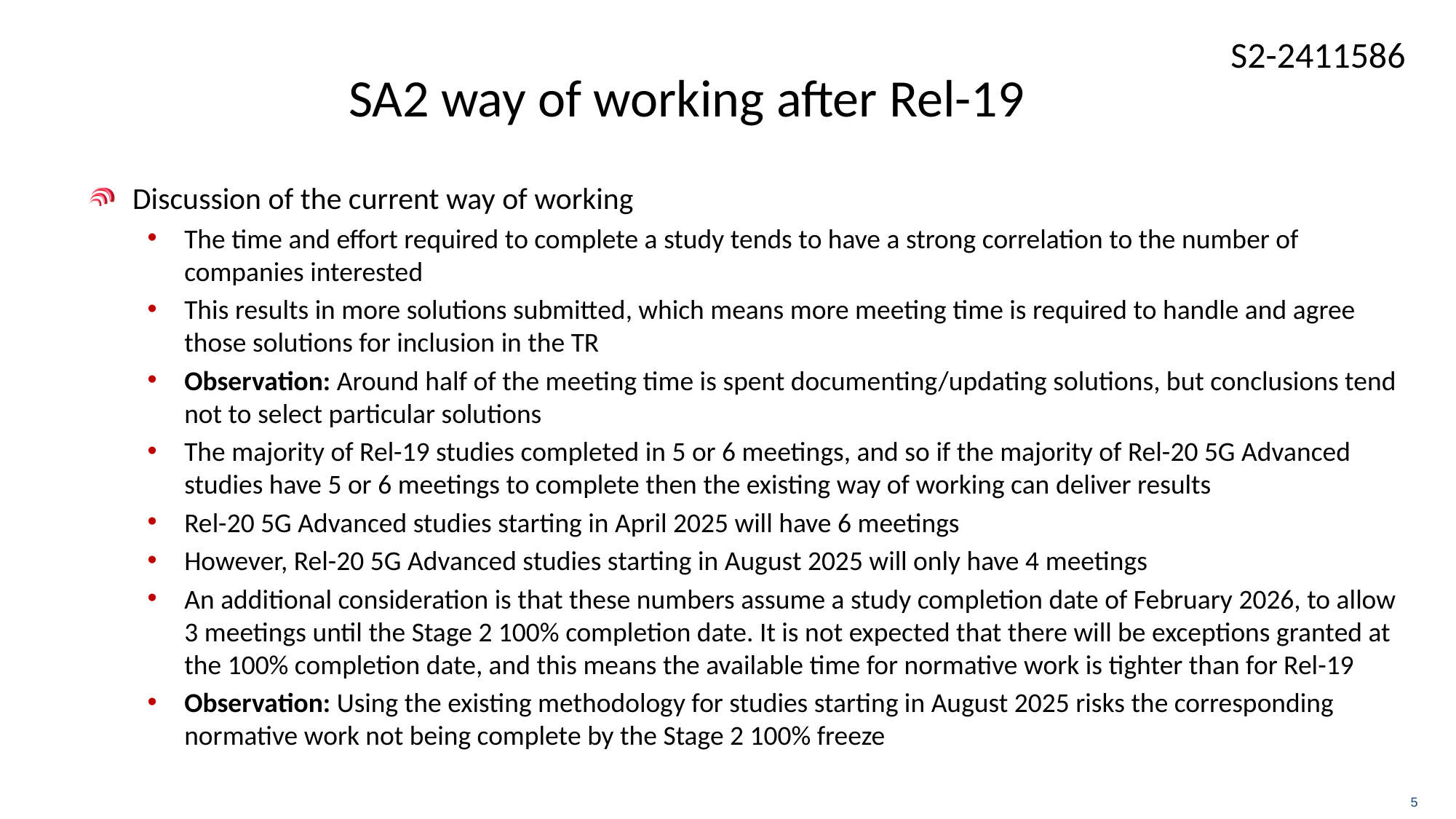

# SA2 way of working after Rel-19
Discussion of the current way of working
The time and effort required to complete a study tends to have a strong correlation to the number of companies interested
This results in more solutions submitted, which means more meeting time is required to handle and agree those solutions for inclusion in the TR
Observation: Around half of the meeting time is spent documenting/updating solutions, but conclusions tend not to select particular solutions
The majority of Rel-19 studies completed in 5 or 6 meetings, and so if the majority of Rel-20 5G Advanced studies have 5 or 6 meetings to complete then the existing way of working can deliver results
Rel-20 5G Advanced studies starting in April 2025 will have 6 meetings
However, Rel-20 5G Advanced studies starting in August 2025 will only have 4 meetings
An additional consideration is that these numbers assume a study completion date of February 2026, to allow 3 meetings until the Stage 2 100% completion date. It is not expected that there will be exceptions granted at the 100% completion date, and this means the available time for normative work is tighter than for Rel-19
Observation: Using the existing methodology for studies starting in August 2025 risks the corresponding normative work not being complete by the Stage 2 100% freeze